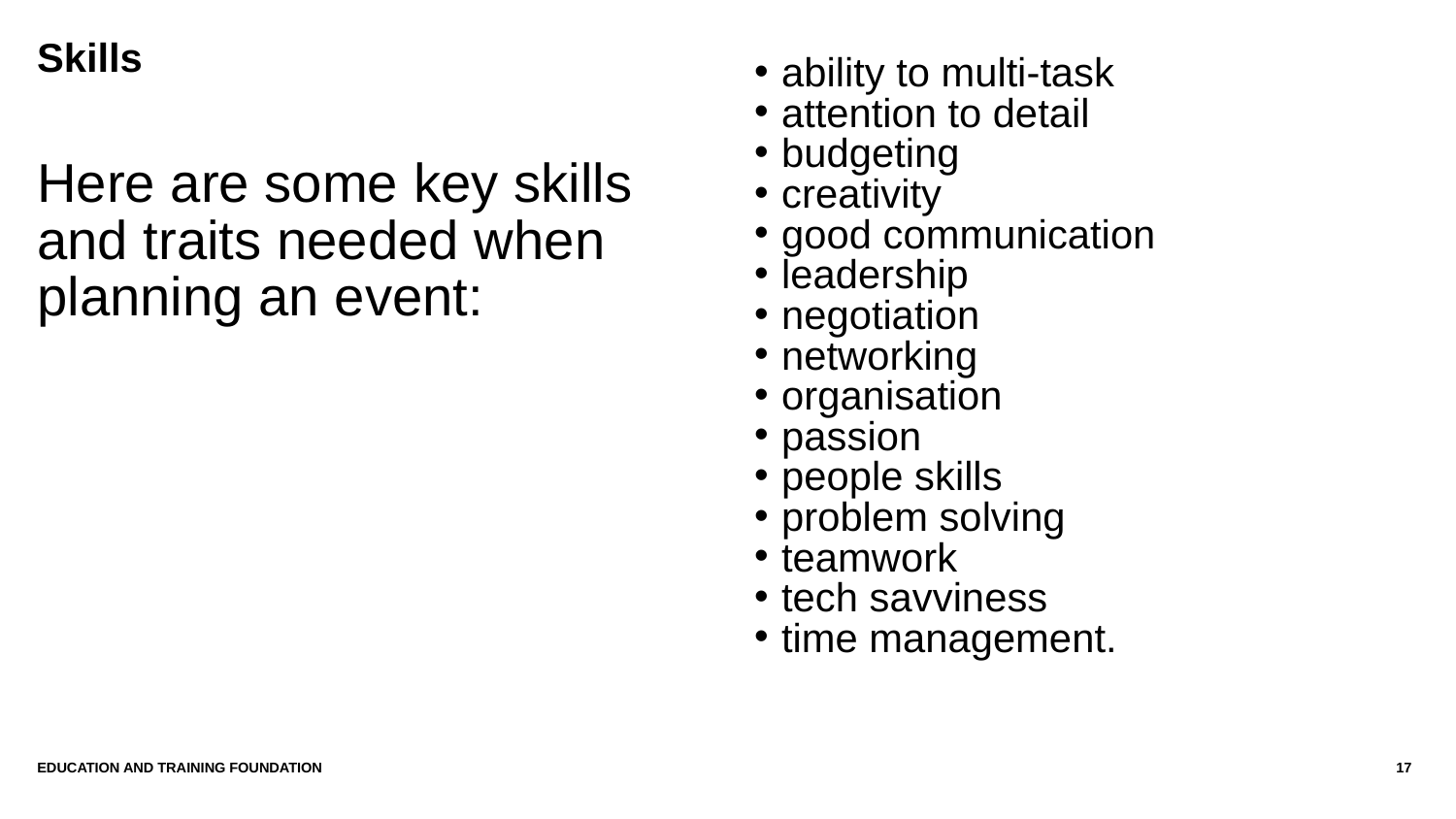

# Skills
ability to multi-task
attention to detail
budgeting
creativity
good communication
leadership
negotiation
networking
organisation
passion
people skills
problem solving
teamwork
tech savviness
time management.
Here are some key skills and traits needed when planning an event:
Education and Training Foundation
17